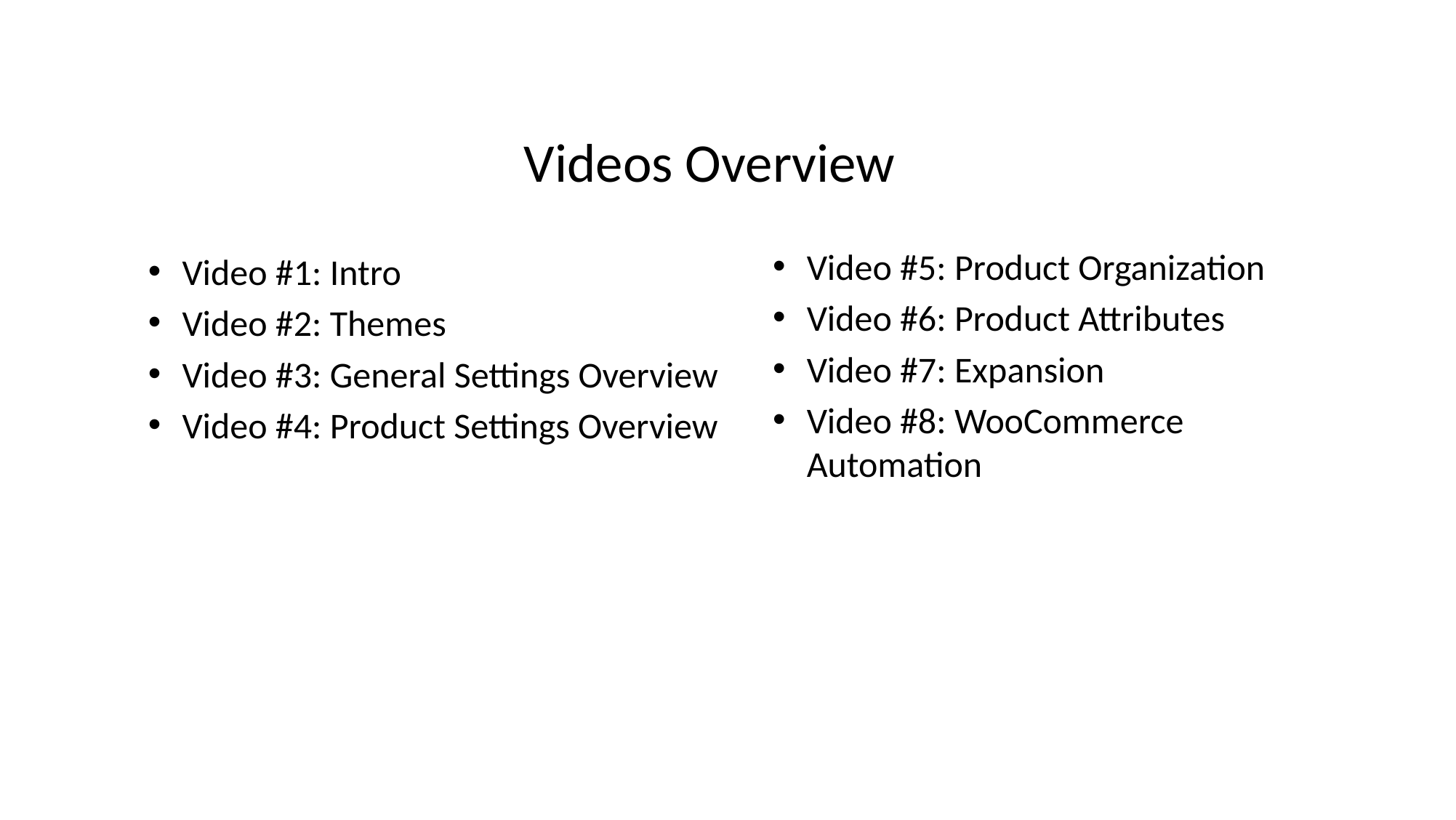

Videos Overview
Video #5: Product Organization
Video #6: Product Attributes
Video #7: Expansion
Video #8: WooCommerce Automation
Video #1: Intro
Video #2: Themes
Video #3: General Settings Overview
Video #4: Product Settings Overview